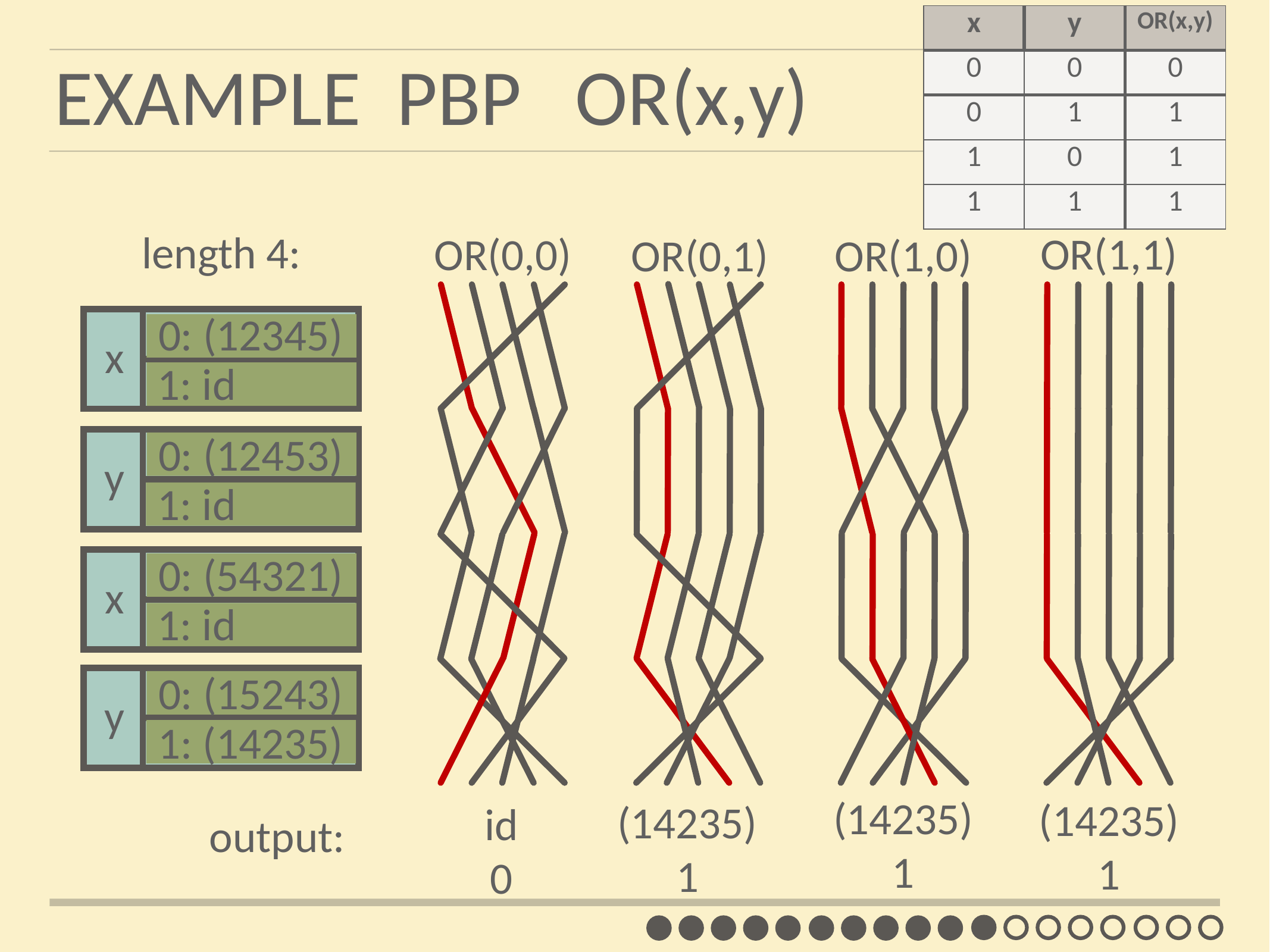

| x | y | OR(x,y) |
| --- | --- | --- |
| 0 | 0 | 0 |
| 0 | 1 | 1 |
| 1 | 0 | 1 |
| 1 | 1 | 1 |
# EXAMPLE  PBP   OR(x,y)
length 4:
OR(1,1)
OR(0,0)
OR(0,1)
OR(1,0)

0: (12345)

x

1: id

0: (12453)

y

1: id

0: (54321)

x

1: id

0: (15243)

y

1: (14235)

(14235)
1
(14235)
1
(14235)
1
id
0
output: